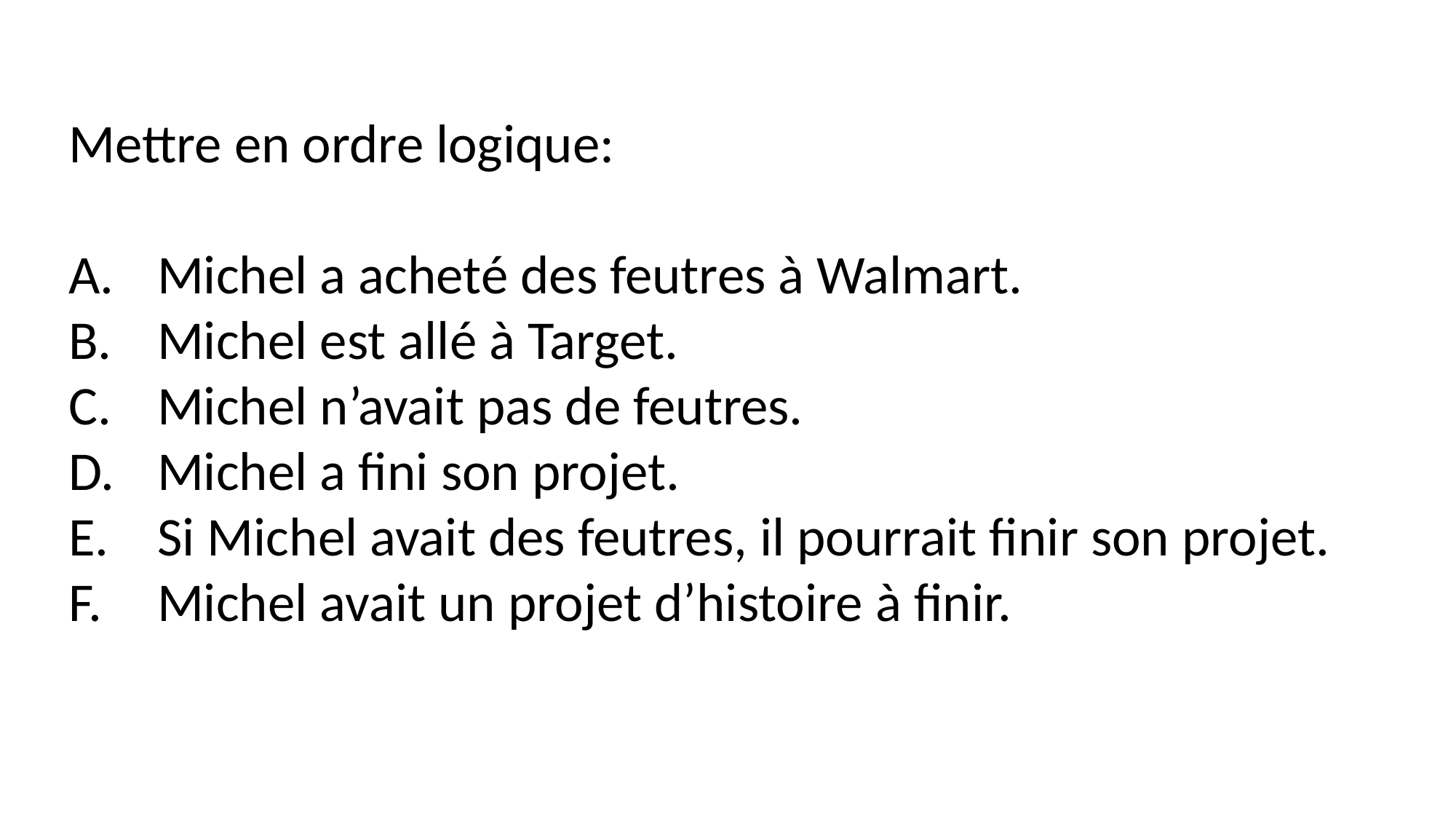

Mettre en ordre logique:

Michel a acheté des feutres à Walmart.
Michel est allé à Target.
Michel n’avait pas de feutres.
Michel a fini son projet.
Si Michel avait des feutres, il pourrait finir son projet.
Michel avait un projet d’histoire à finir.